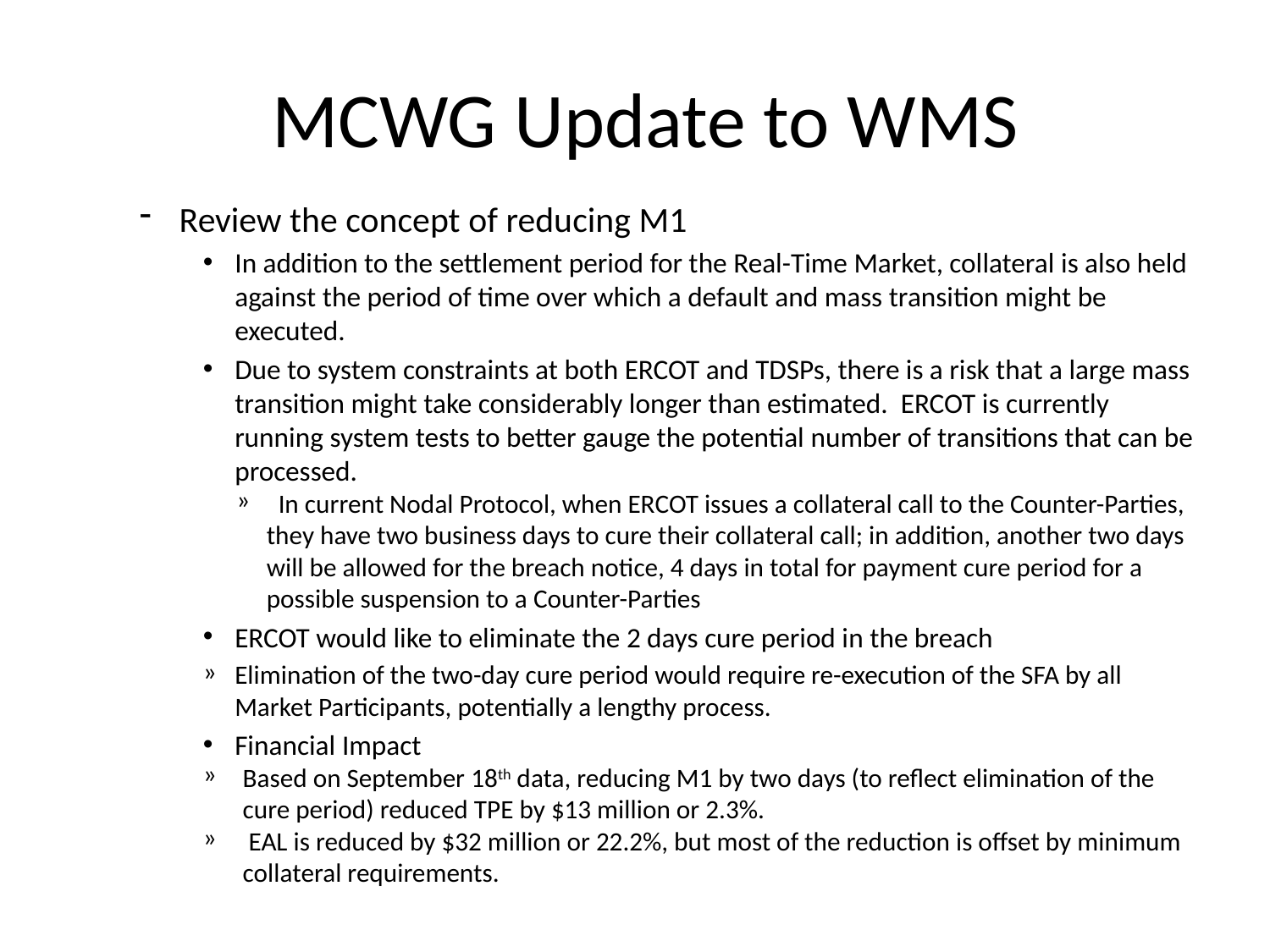

MCWG Update to WMS
Review the concept of reducing M1
In addition to the settlement period for the Real-Time Market, collateral is also held against the period of time over which a default and mass transition might be executed.
Due to system constraints at both ERCOT and TDSPs, there is a risk that a large mass transition might take considerably longer than estimated.  ERCOT is currently running system tests to better gauge the potential number of transitions that can be processed.
  In current Nodal Protocol, when ERCOT issues a collateral call to the Counter-Parties, they have two business days to cure their collateral call; in addition, another two days will be allowed for the breach notice, 4 days in total for payment cure period for a possible suspension to a Counter-Parties
ERCOT would like to eliminate the 2 days cure period in the breach
Elimination of the two-day cure period would require re-execution of the SFA by all Market Participants, potentially a lengthy process.
Financial Impact
Based on September 18th data, reducing M1 by two days (to reflect elimination of the cure period) reduced TPE by $13 million or 2.3%.
 EAL is reduced by $32 million or 22.2%, but most of the reduction is offset by minimum collateral requirements.